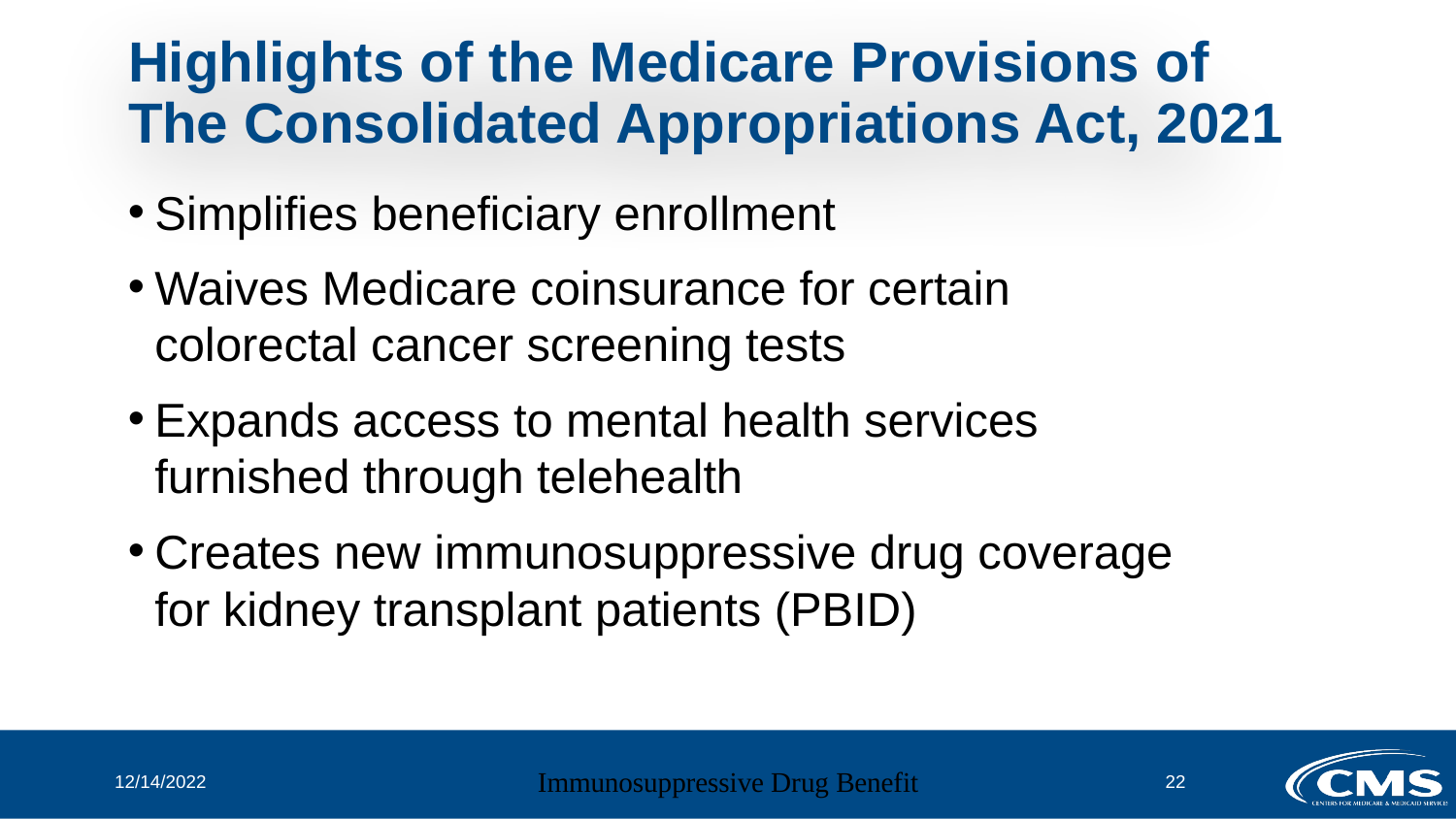

# Highlights of the Medicare Provisions of The Consolidated Appropriations Act, 2021
Simplifies beneficiary enrollment
Waives Medicare coinsurance for certain colorectal cancer screening tests
Expands access to mental health services furnished through telehealth
Creates new immunosuppressive drug coverage for kidney transplant patients (PBID)
12/14/2022
Immunosuppressive Drug Benefit
22